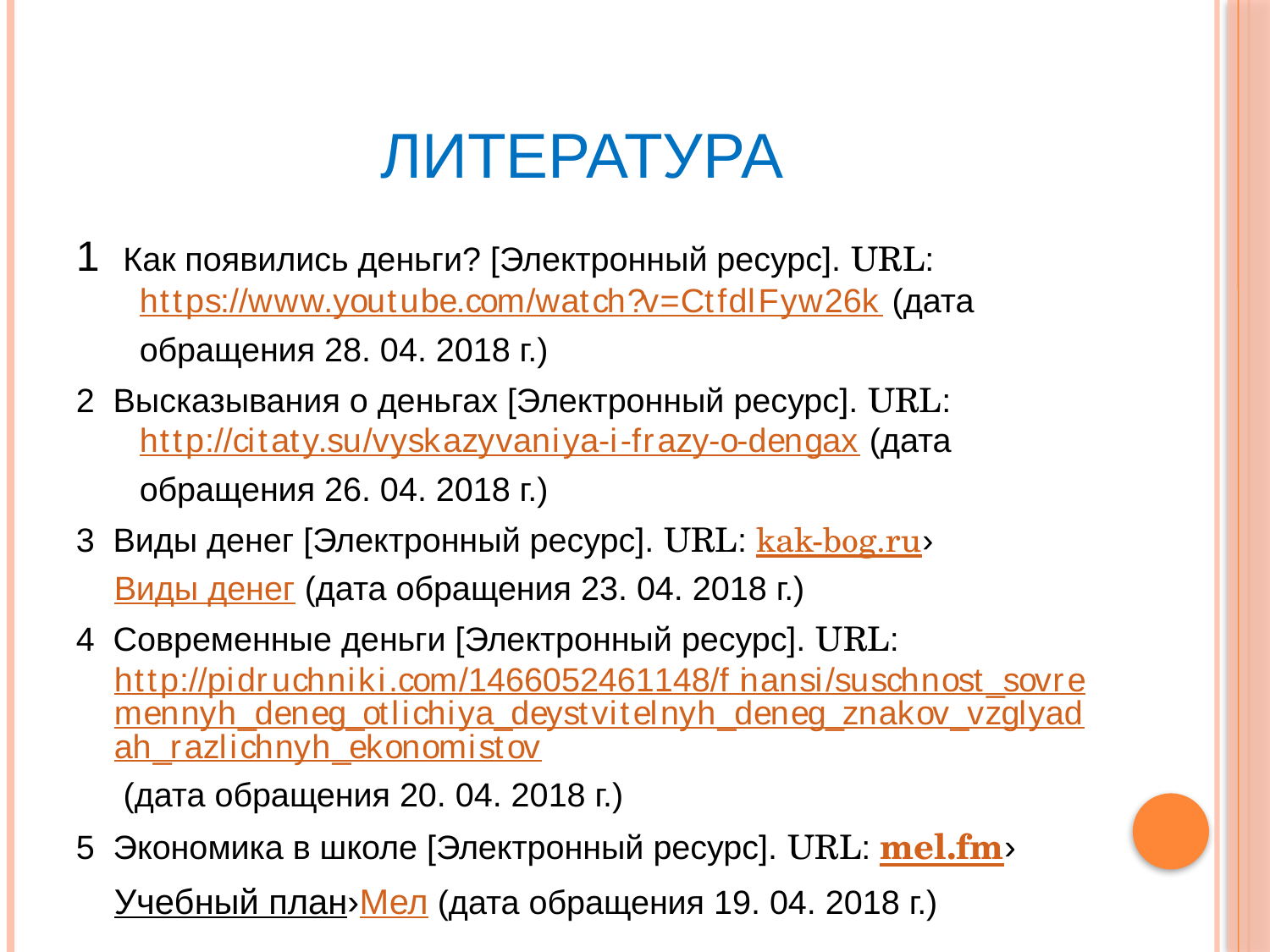

# Литература
1  Как появились деньги? [Электронный ресурс]. URL: https://www.youtube.com/watch?v=CtfdlFyw26k (дата обращения 28. 04. 2018 г.)
2  Высказывания о деньгах [Электронный ресурс]. URL: http://citaty.su/vyskazyvaniya-i-frazy-o-dengax (дата обращения 26. 04. 2018 г.)
3  Виды денег [Электронный ресурс]. URL: kak-bog.ru›Виды денег (дата обращения 23. 04. 2018 г.)
4  Современные деньги [Электронный ресурс]. URL:
http://pidruchniki.com/1466052461148/finansi/suschnost_sovremennyh_deneg_otlichiya_deystvitelnyh_deneg_znakov_vzglyadah_razlichnyh_ekonomistov (дата обращения 20. 04. 2018 г.)
5  Экономика в школе [Электронный ресурс]. URL: mel.fm›Учебный план›Мел (дата обращения 19. 04. 2018 г.)